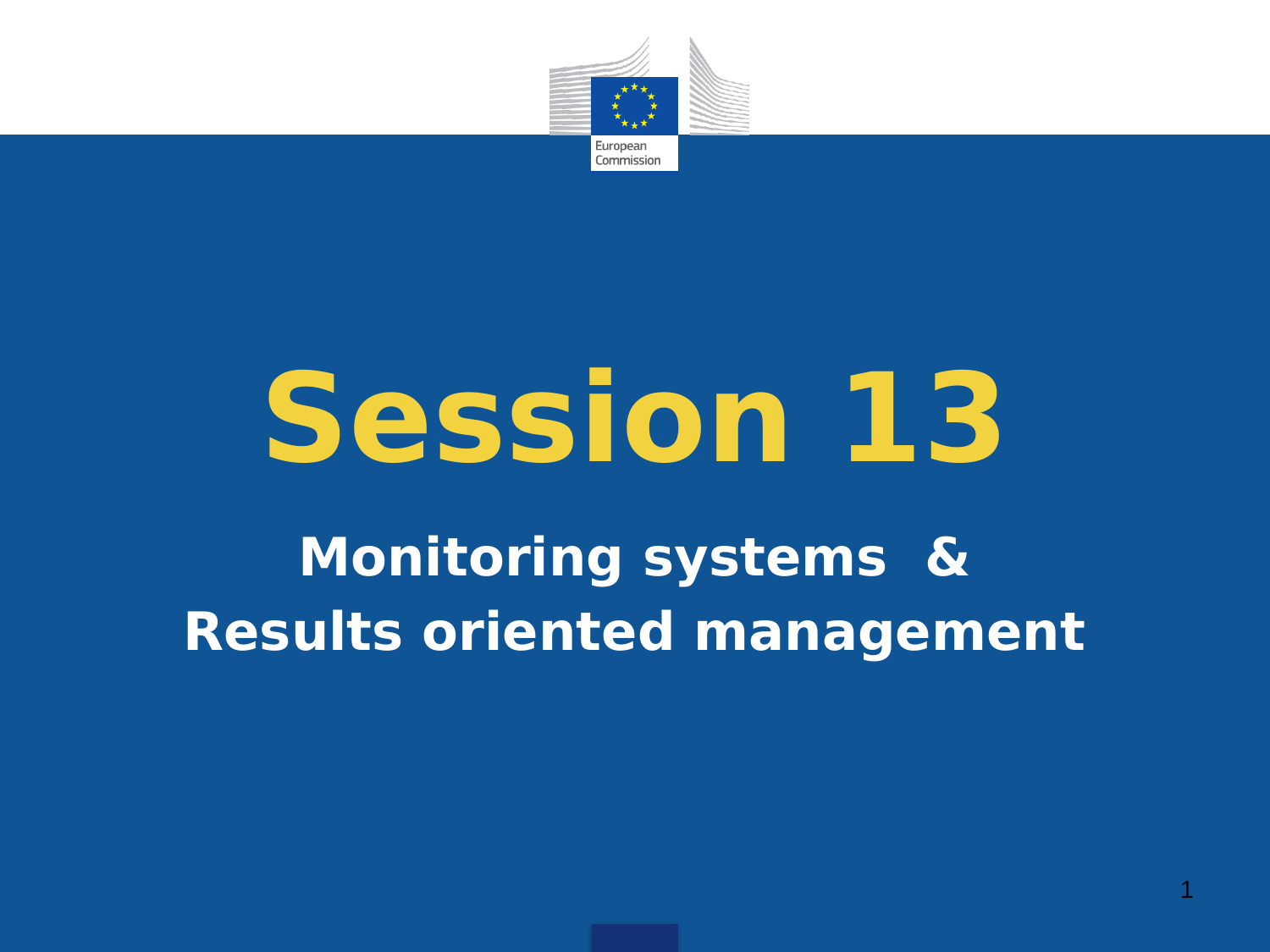

# Session 13
Monitoring systems  &
Results oriented management
1